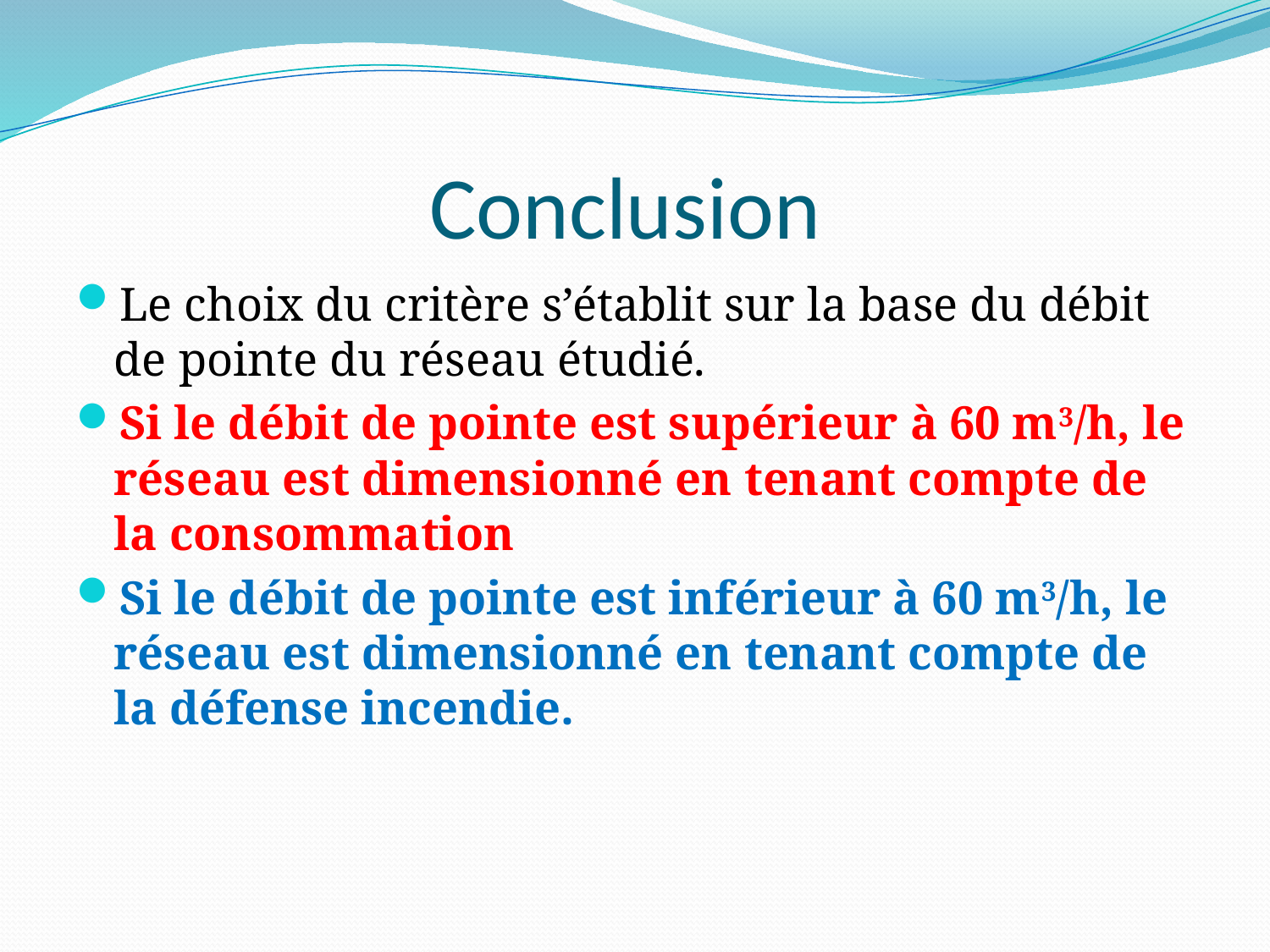

# Conclusion
Le choix du critère s’établit sur la base du débit de pointe du réseau étudié.
Si le débit de pointe est supérieur à 60 m3/h, le réseau est dimensionné en tenant compte de la consommation
Si le débit de pointe est inférieur à 60 m3/h, le réseau est dimensionné en tenant compte de la défense incendie.